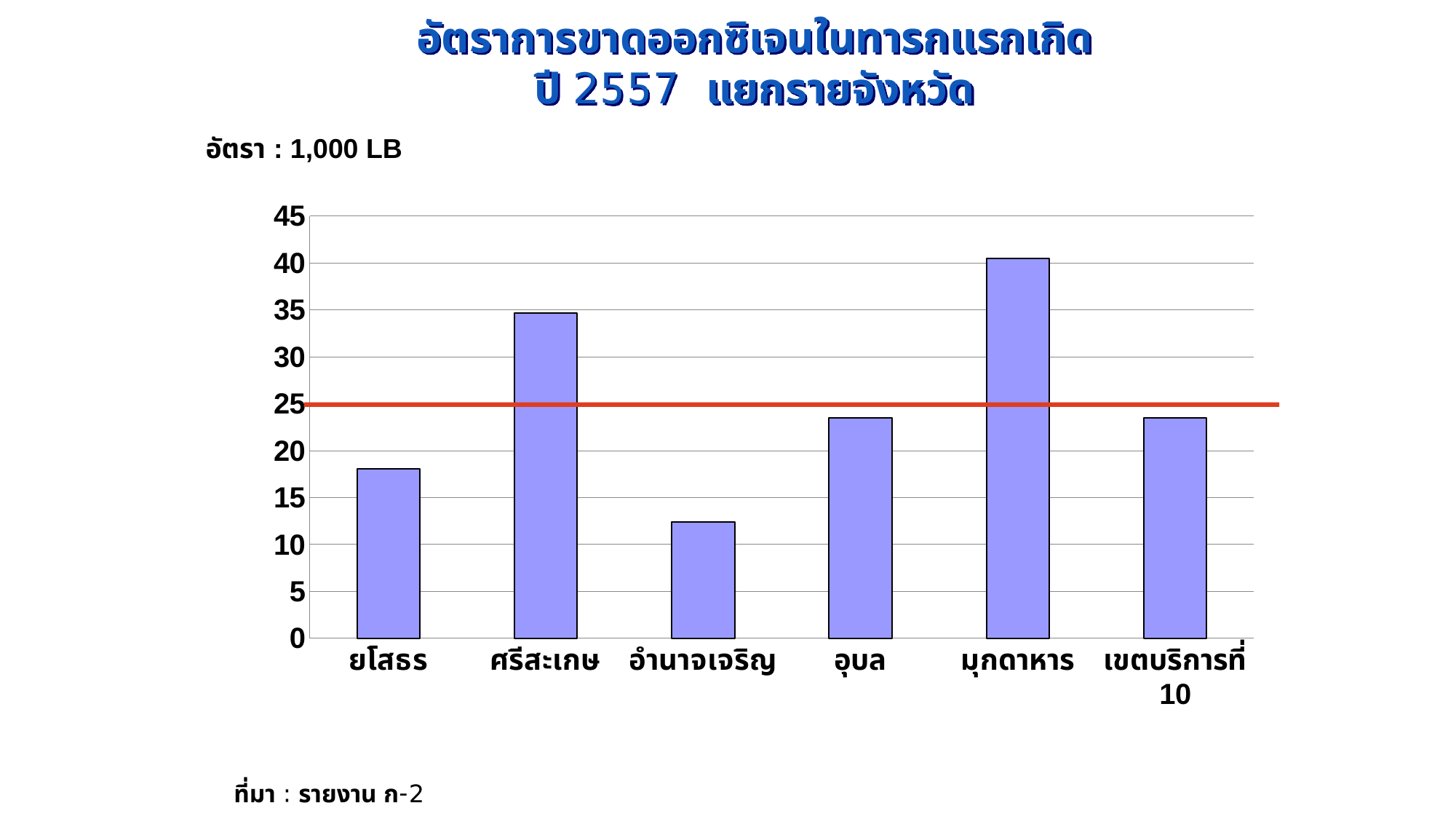

อัตราการขาดออกซิเจนในทารกแรกเกิด
ปี 2557  แยกรายจังหวัด
อัตรา : 1,000 LB

### Chart

| Category | อัตรา |
|---|---|
| ยโสธร | 18.1 |
| ศรีสะเกษ | 34.7 |
| อำนาจเจริญ | 12.4 |
| อุบล | 23.5 |
| มุกดาหาร | 40.5 |
| เขตบริการที่ 10 | 23.5 |
ที่มา : รายงาน ก-2